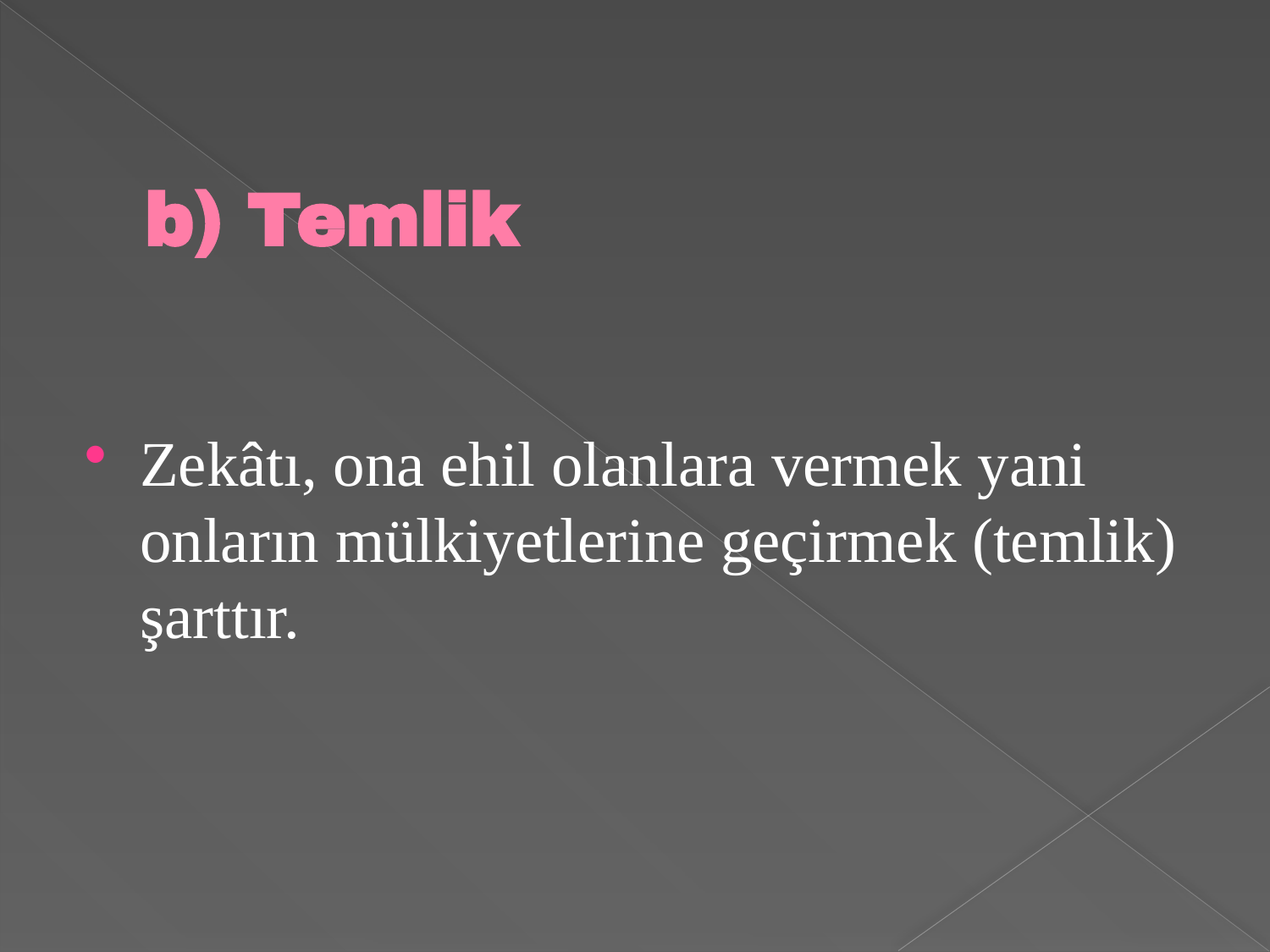

# b) Temlik
Zekâtı, ona ehil olanlara vermek yani onların mülkiyetlerine geçirmek (temlik) şarttır.